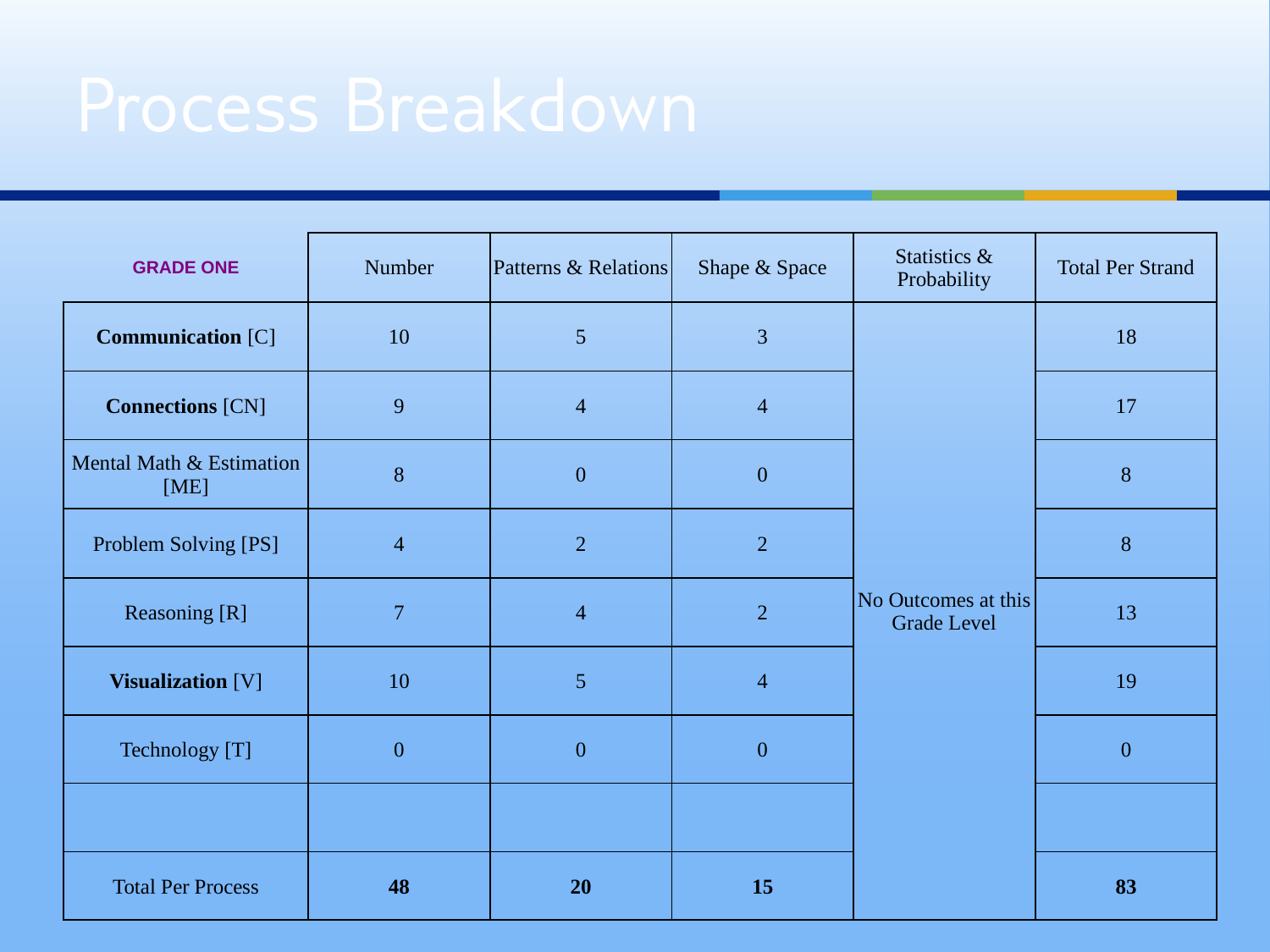

# Process Breakdown
| GRADE ONE | Number | Patterns & Relations | Shape & Space | Statistics & Probability | Total Per Strand |
| --- | --- | --- | --- | --- | --- |
| Communication [C] | 10 | 5 | 3 | No Outcomes at this Grade Level | 18 |
| Connections [CN] | 9 | 4 | 4 |  | 17 |
| Mental Math & Estimation [ME] | 8 | 0 | 0 |  | 8 |
| Problem Solving [PS] | 4 | 2 | 2 |  | 8 |
| Reasoning [R] | 7 | 4 | 2 |  | 13 |
| Visualization [V] | 10 | 5 | 4 |  | 19 |
| Technology [T] | 0 | 0 | 0 |  | 0 |
|  |  |  |  |  |  |
| Total Per Process | 48 | 20 | 15 |  | 83 |